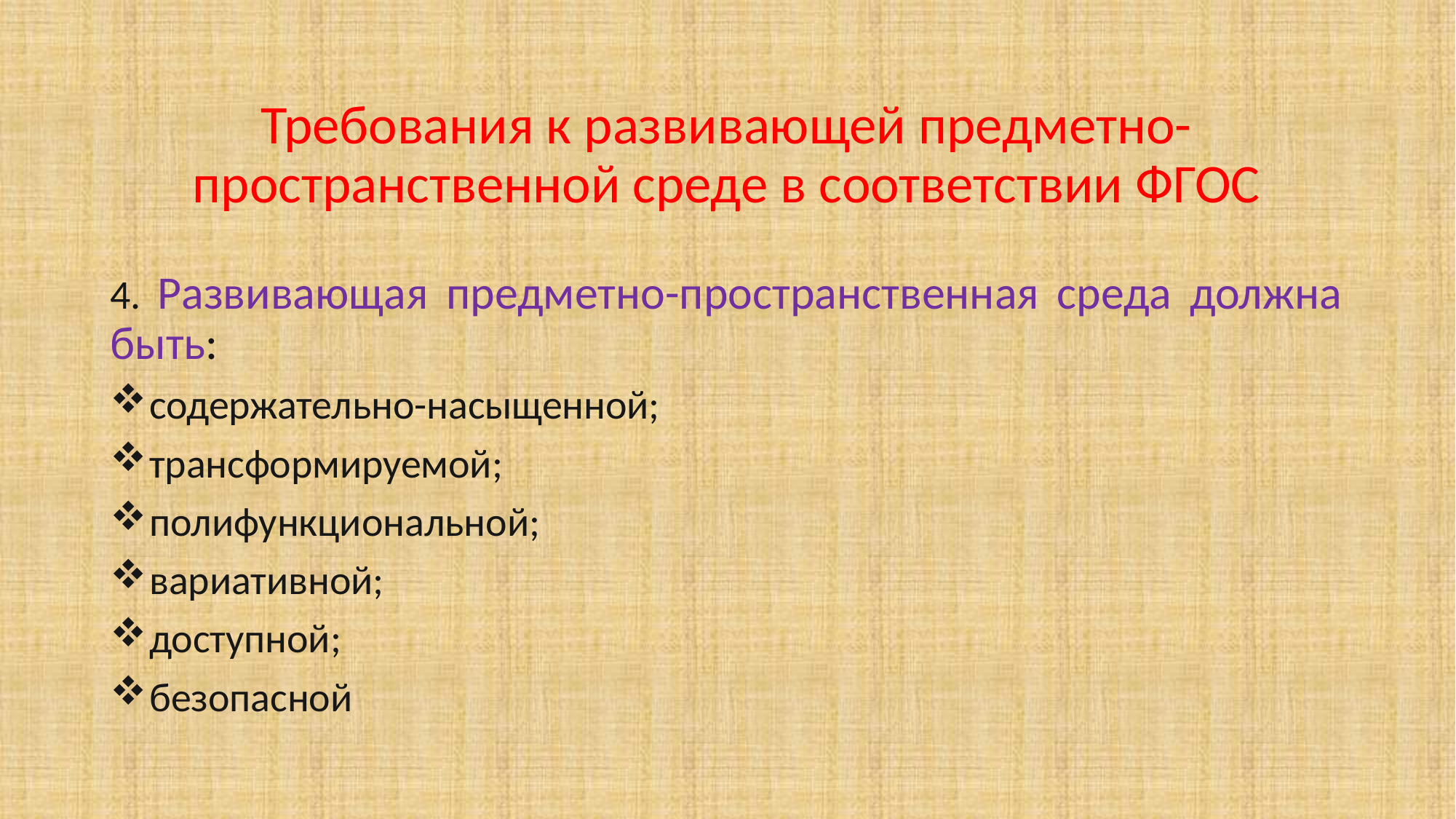

# Требования к развивающей предметно- пространственной среде в соответствии ФГОС
4. Развивающая предметно-пространственная среда должна быть:
содержательно-насыщенной;
трансформируемой;
полифункциональной;
вариативной;
доступной;
безопасной